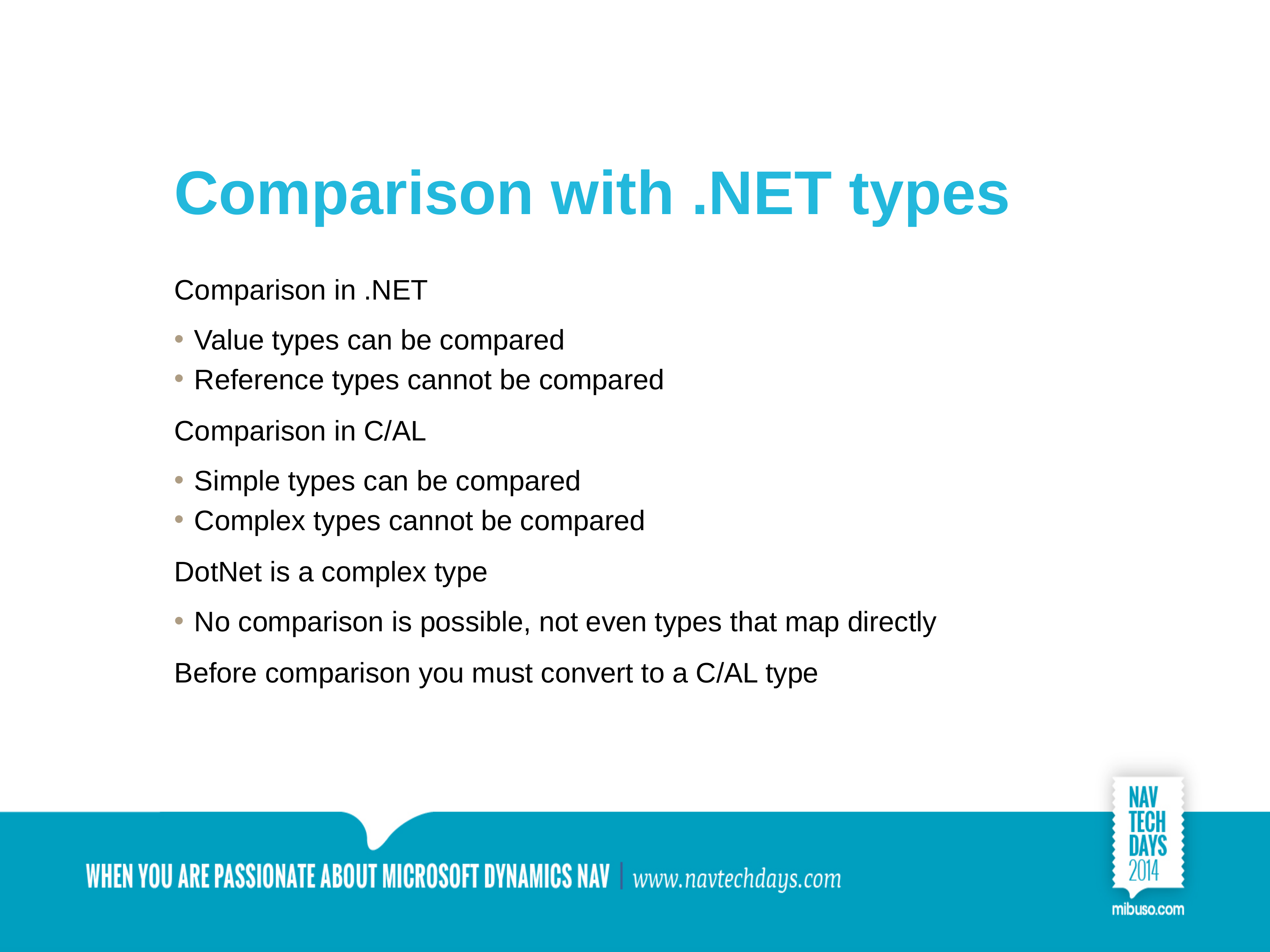

# Comparison with .NET types
Comparison in .NET
Value types can be compared
Reference types cannot be compared
Comparison in C/AL
Simple types can be compared
Complex types cannot be compared
DotNet is a complex type
No comparison is possible, not even types that map directly
Before comparison you must convert to a C/AL type